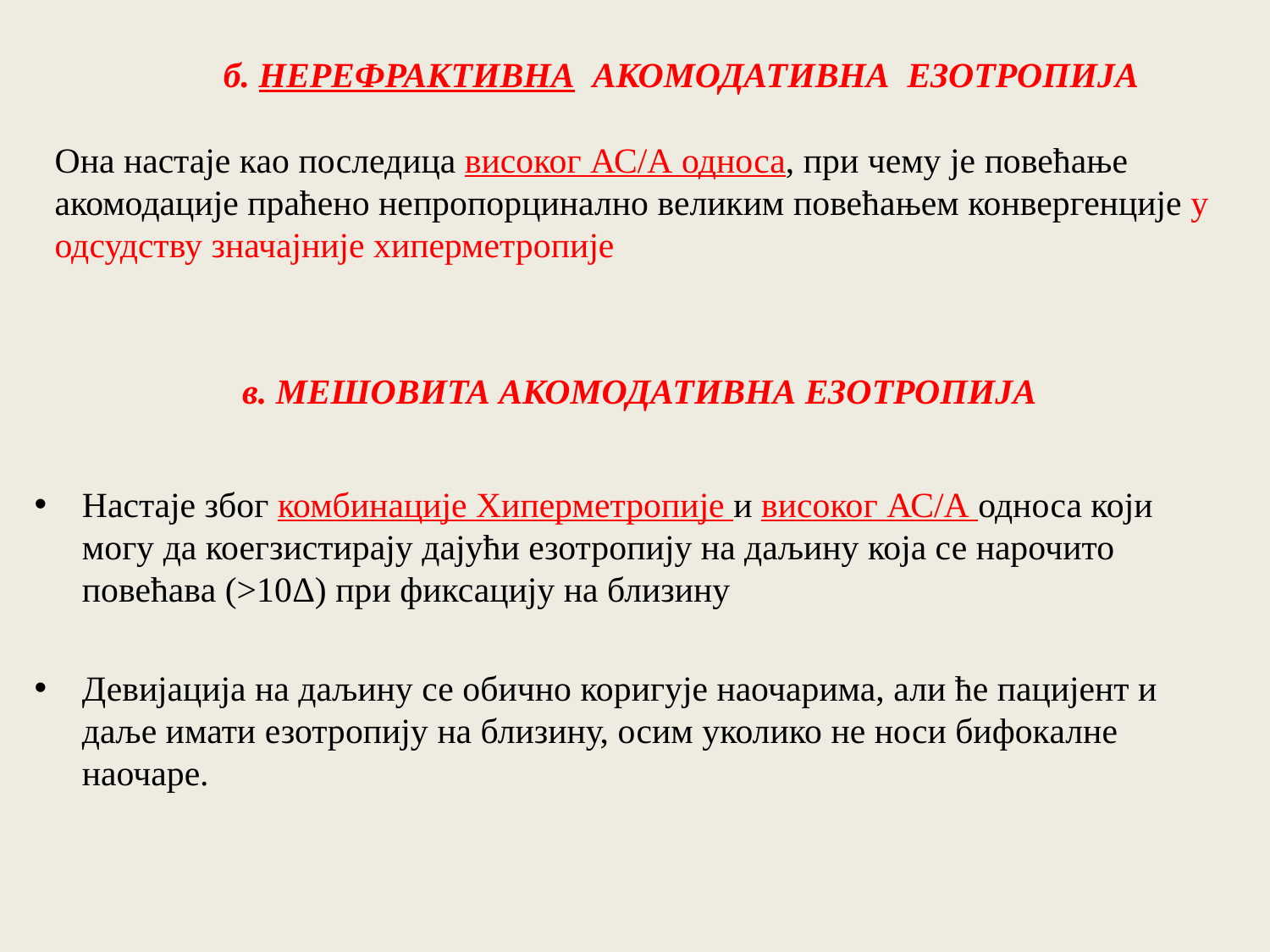

# б. НЕРЕФРАКТИВНА  АКОМОДАТИВНА  ЕЗОТРОПИЈА Она настаје као последица високог АС/А односа, при чему је повећање акомодације праћено непропорцинално великим повећањем конвергенције у одсудству значајније хиперметропије
 в. МЕШОВИТА АКОМОДАТИВНА ЕЗОТРОПИЈА
Настаје због комбинације Хиперметропије и високог АС/А односа који могу да коегзистирају дајући езотропију на даљину која се нарочито повећава (>10Δ) при фиксацију на близину

Девијација на даљину се обично коригује наочарима, али ће пацијент и даље имати езотропију на близину, осим уколико не носи бифокалне наочаре.